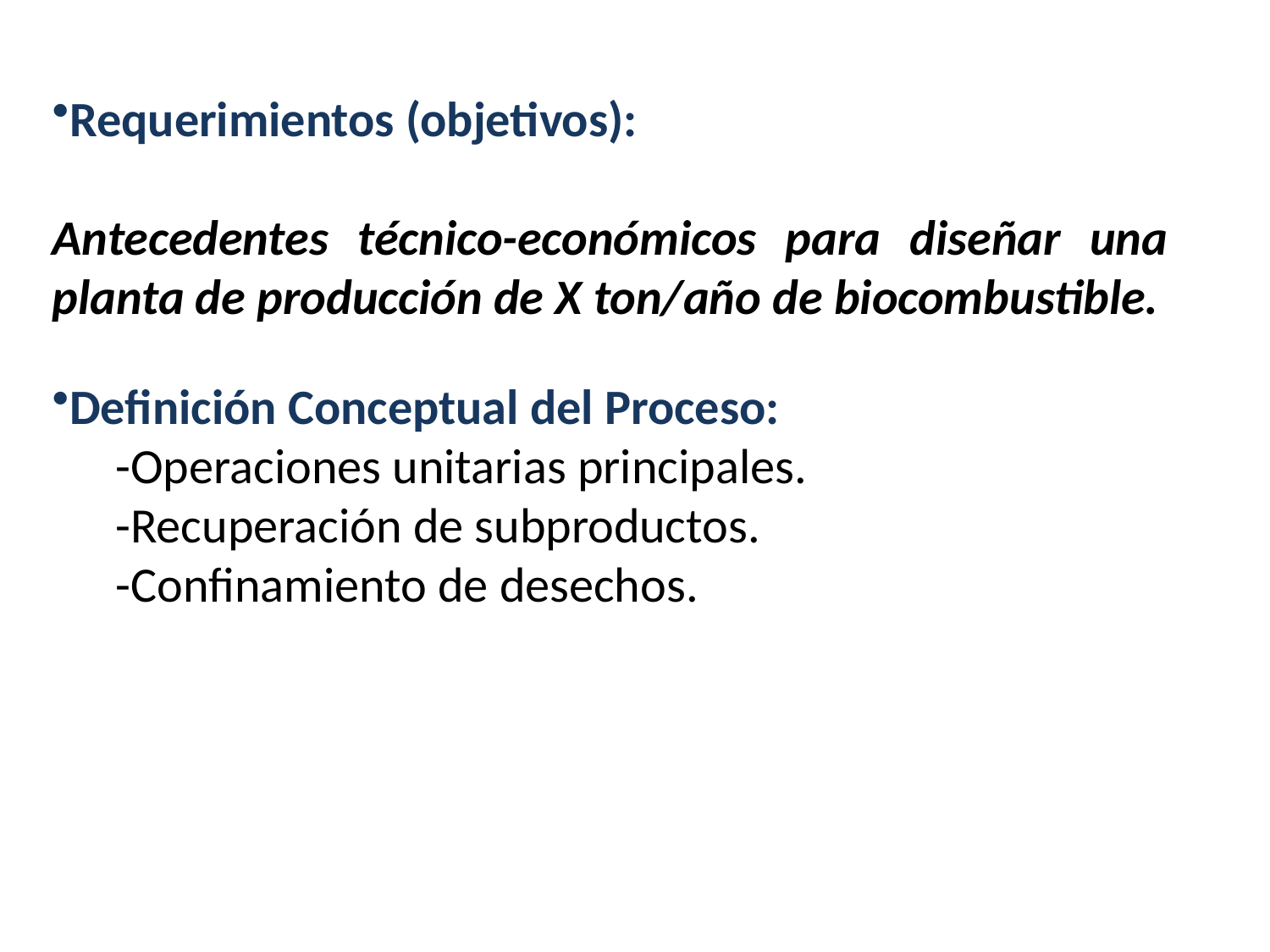

Requerimientos (objetivos):

Antecedentes técnico-económicos para diseñar una planta de producción de X ton/año de biocombustible.

Definición Conceptual del Proceso:
-Operaciones unitarias principales.
-Recuperación de subproductos.
-Confinamiento de desechos.